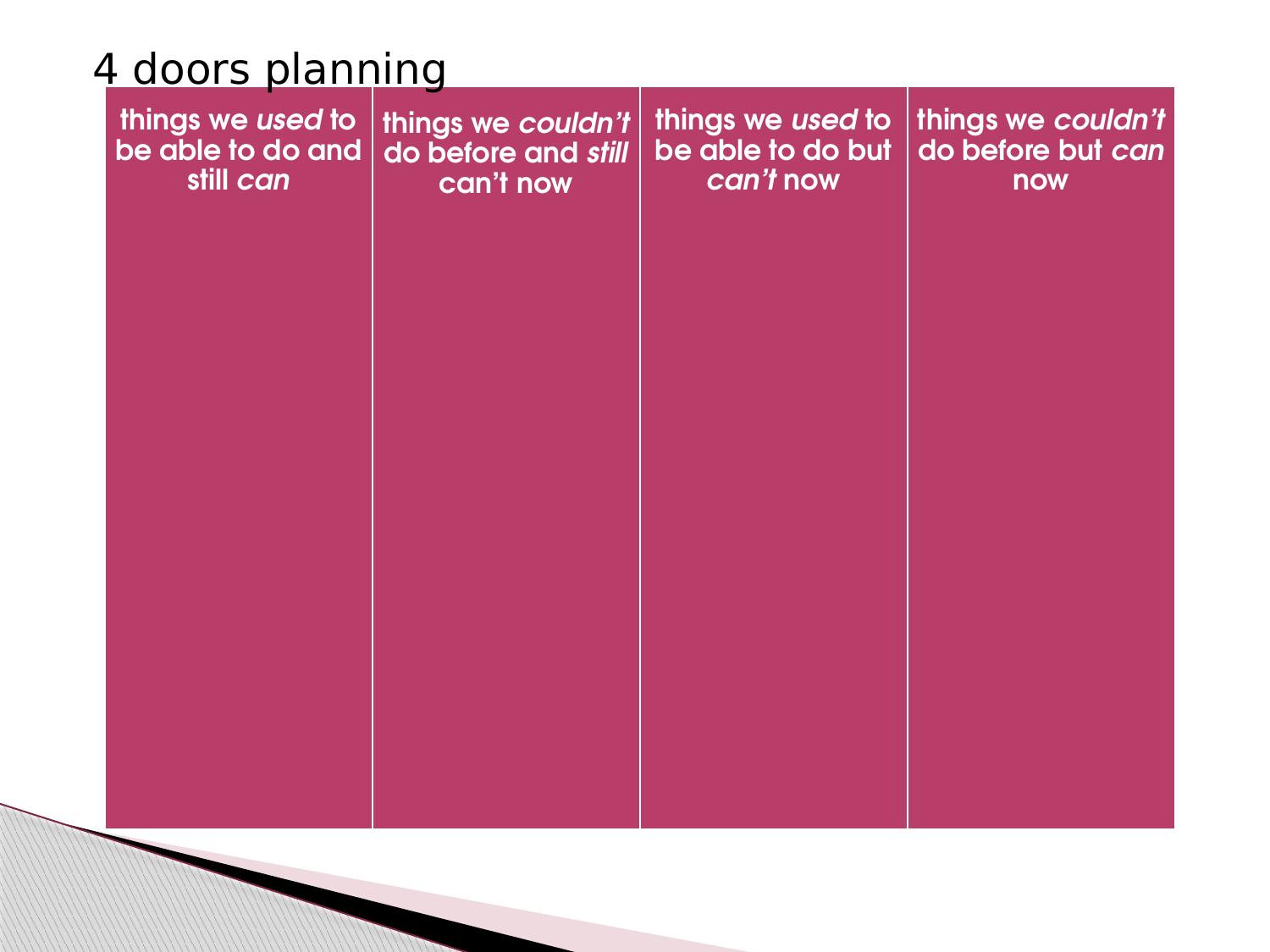

4 doors planning
| things we used to be able to do and still can | things we couldn’t do before and still can’t now | things we used to be able to do but can’t now | things we couldn’t do before but can now |
| --- | --- | --- | --- |